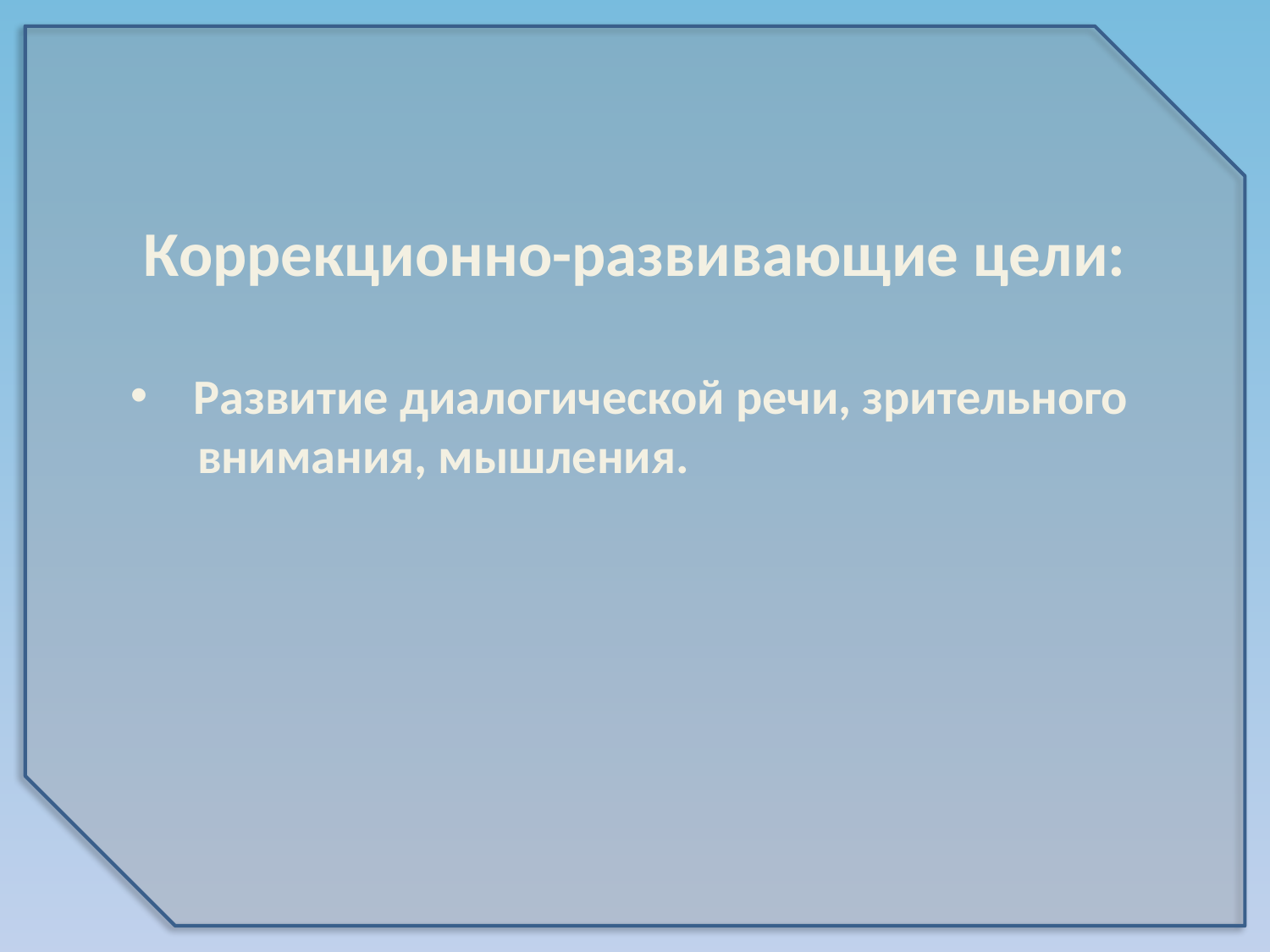

Коррекционно-развивающие цели:

Развитие диалогической речи, зрительного
      внимания, мышления.